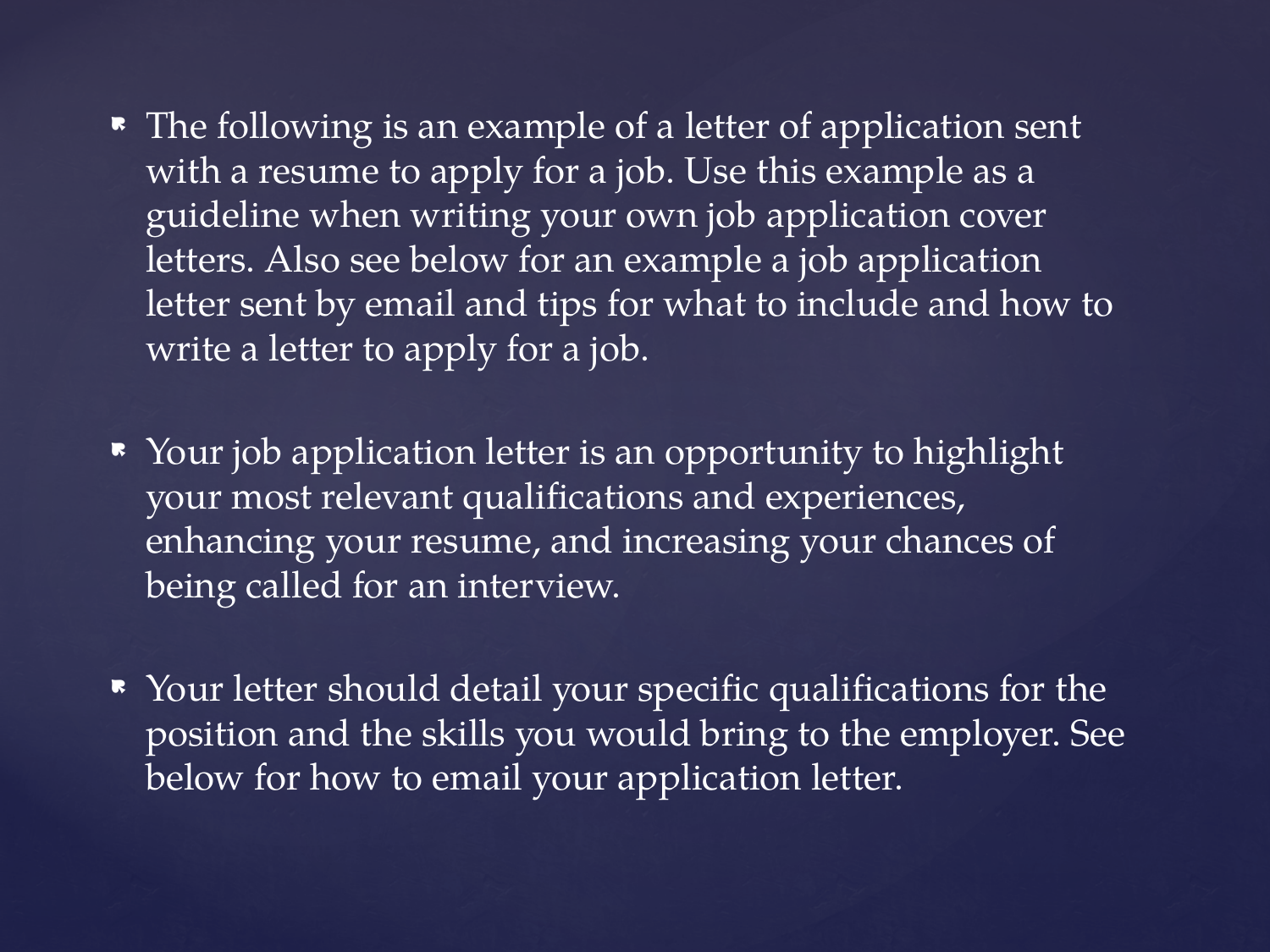

The following is an example of a letter of application sent with a resume to apply for a job. Use this example as a guideline when writing your own job application cover letters. Also see below for an example a job application letter sent by email and tips for what to include and how to write a letter to apply for a job.

Your job application letter is an opportunity to highlight your most relevant qualifications and experiences, enhancing your resume, and increasing your chances of being called for an interview.

Your letter should detail your specific qualifications for the position and the skills you would bring to the employer. See below for how to email your application letter.

#